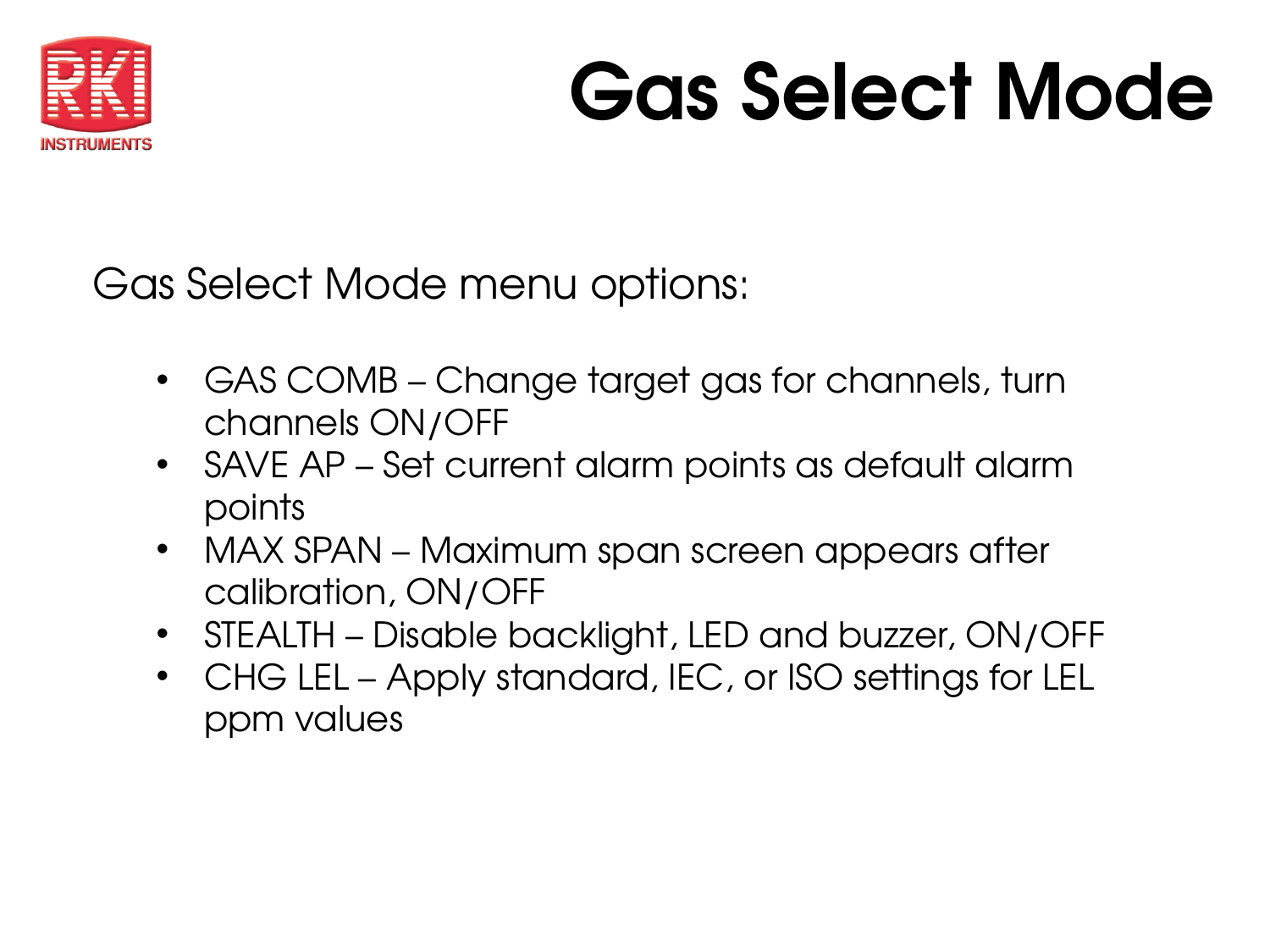

# Gas Select Mode
Gas Select Mode menu options:

GAS COMB – Change target gas for channels, turn channels ON/OFF
SAVE AP – Set current alarm points as default alarm points
MAX SPAN – Maximum span screen appears after calibration, ON/OFF
STEALTH – Disable backlight, LED and buzzer, ON/OFF
CHG LEL – Apply standard, IEC, or ISO settings for LEL ppm values